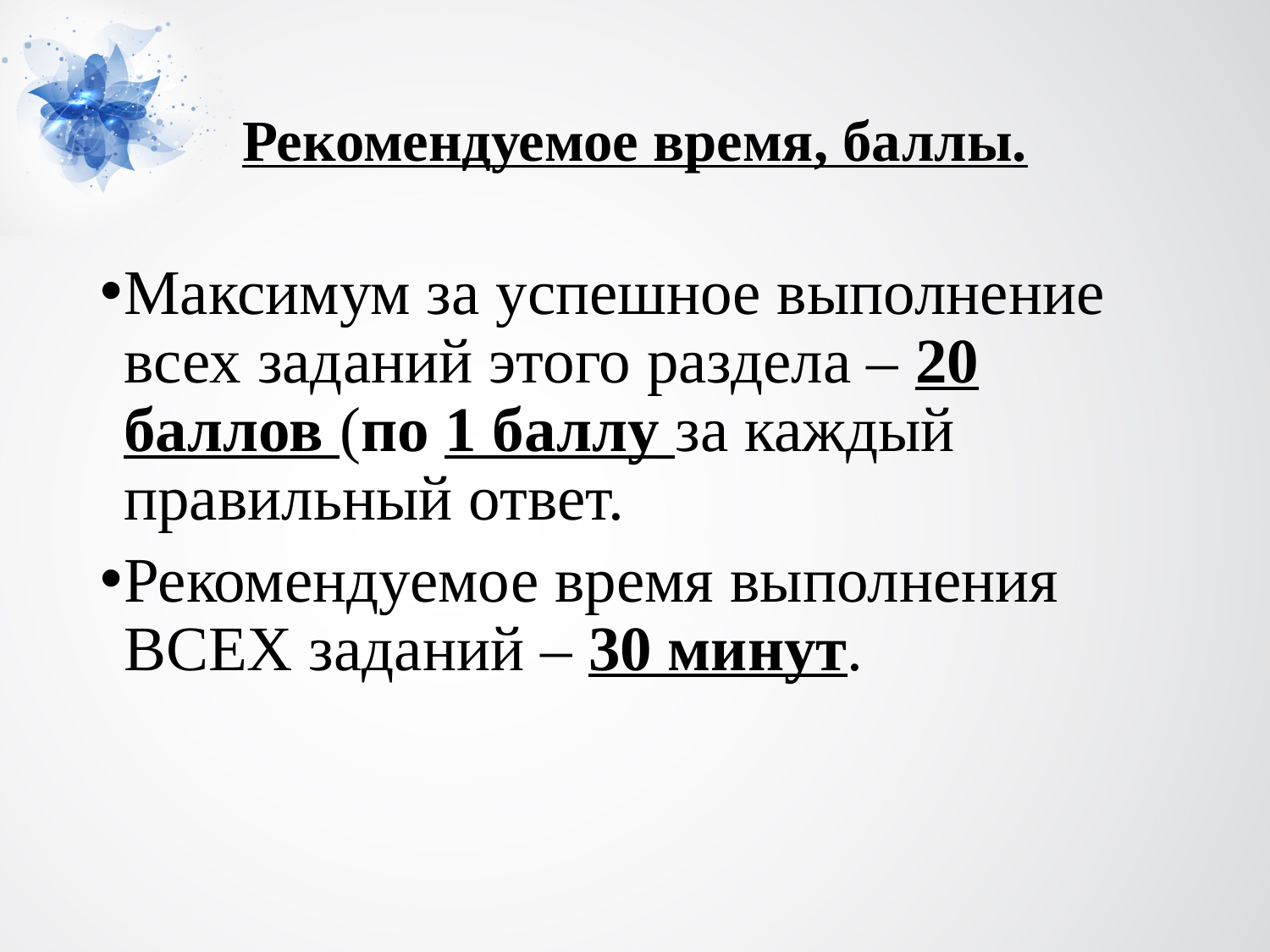

# Рекомендуемое время, баллы.
Максимум за успешное выполнение всех заданий этого раздела – 20 баллов (по 1 баллу за каждый правильный ответ.
Рекомендуемое время выполнения ВСЕХ заданий – 30 минут.